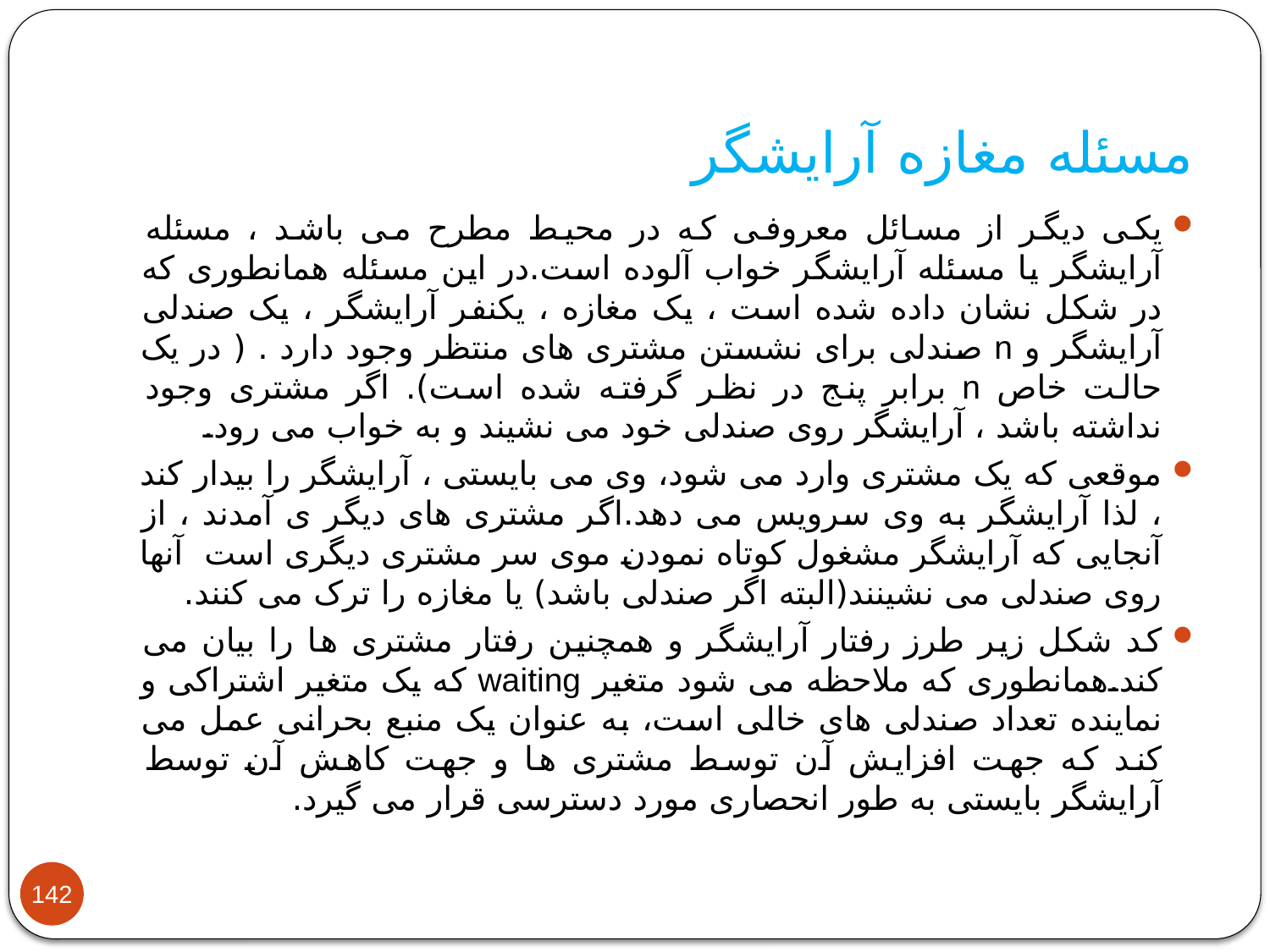

# مسئله مغازه آرایشگر
یکی دیگر از مسائل معروفی که در محیط مطرح می باشد ، مسئله آرایشگر یا مسئله آرایشگر خواب آلوده است.در این مسئله همانطوری که در شکل نشان داده شده است ، یک مغازه ، یکنفر آرایشگر ، یک صندلی آرایشگر و n صندلی برای نشستن مشتری های منتظر وجود دارد . ( در یک حالت خاص n برابر پنج در نظر گرفته شده است). اگر مشتری وجود نداشته باشد ، آرایشگر روی صندلی خود می نشیند و به خواب می رود.
موقعی که یک مشتری وارد می شود، وی می بایستی ، آرایشگر را بیدار کند ، لذا آرایشگر به وی سرویس می دهد.اگر مشتری های دیگر ی آمدند ، از آنجایی که آرایشگر مشغول کوتاه نمودن موی سر مشتری دیگری است  آنها روی صندلی می نشینند(البته اگر صندلی باشد) یا مغازه را ترک می کنند.
کد شکل زیر طرز رفتار آرایشگر و همچنین رفتار مشتری ها را بیان می کند.همانطوری که ملاحظه می شود متغیر waiting که یک متغیر اشتراکی و نماینده تعداد صندلی های خالی است، به عنوان یک منبع بحرانی عمل می کند که جهت افزایش آن توسط مشتری ها و جهت کاهش آن توسط آرایشگر بایستی به طور انحصاری مورد دسترسی قرار می گیرد.
142